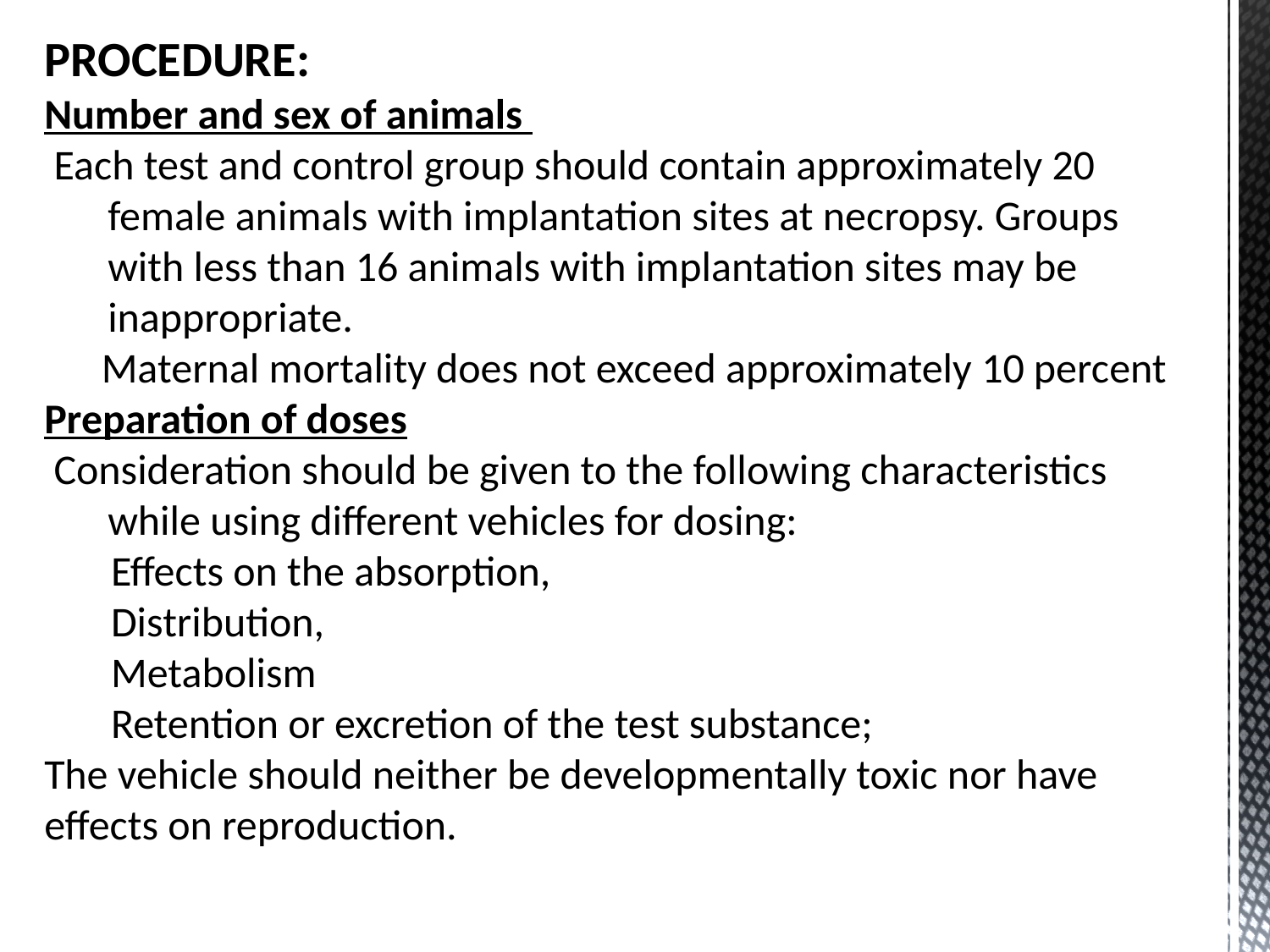

PROCEDURE:
Number and sex of animals
 Each test and control group should contain approximately 20 female animals with implantation sites at necropsy. Groups with less than 16 animals with implantation sites may be inappropriate.
      Maternal mortality does not exceed approximately 10 percent
Preparation of doses
 Consideration should be given to the following characteristics while using different vehicles for dosing:
       Effects on the absorption,
       Distribution,
       Metabolism
       Retention or excretion of the test substance;
The vehicle should neither be developmentally toxic nor have effects on reproduction.